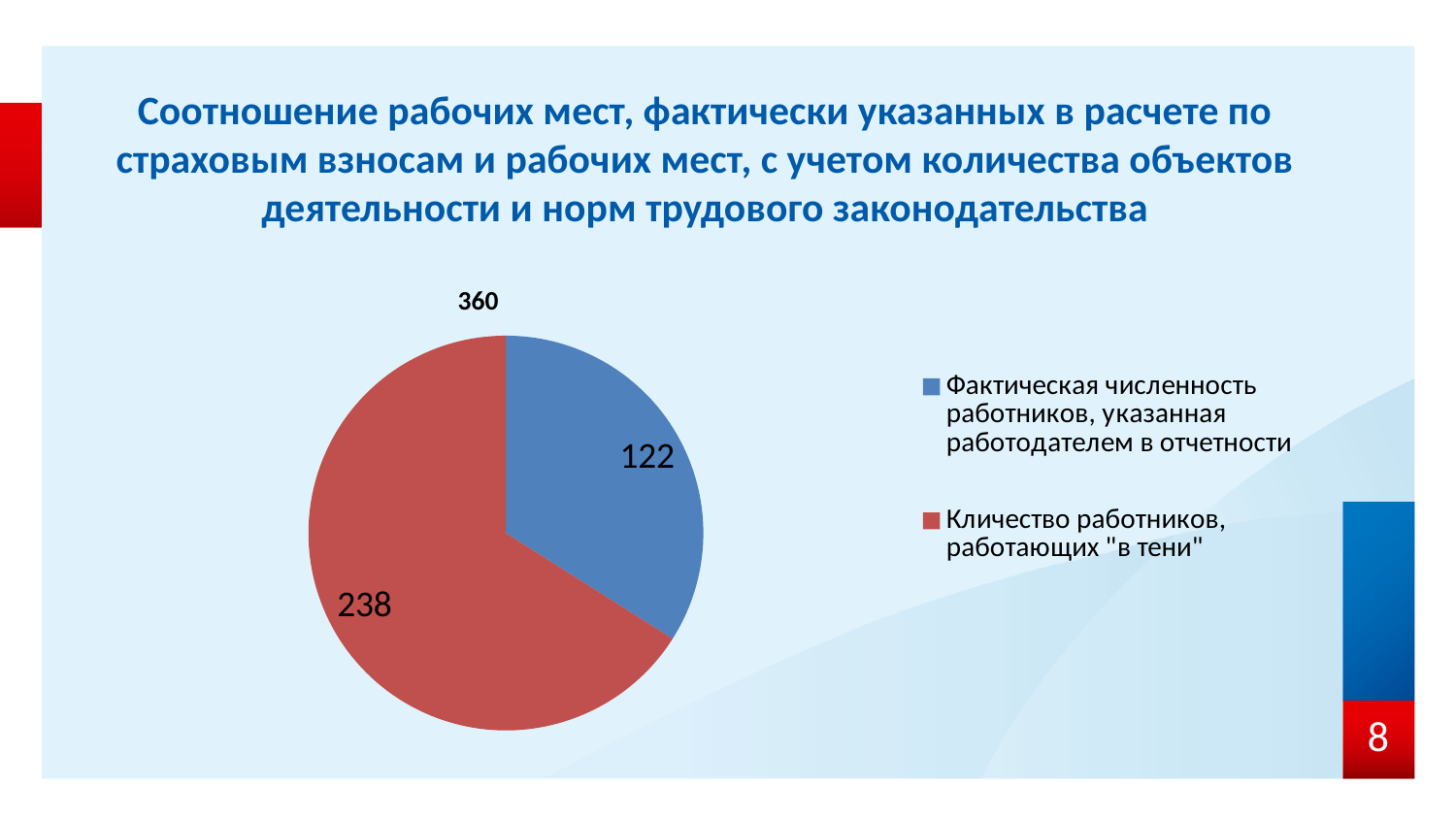

# Соотношение рабочих мест, фактически указанных в расчете по страховым взносам и рабочих мест, с учетом количества объектов деятельности и норм трудового законодательства

### Chart

| Category | - |
|---|---|
| Фактическая численность работников, указанная работодателем в отчетности | 34.0 |
| Кличество работников, работающих "в тени" | 66.0 |
8